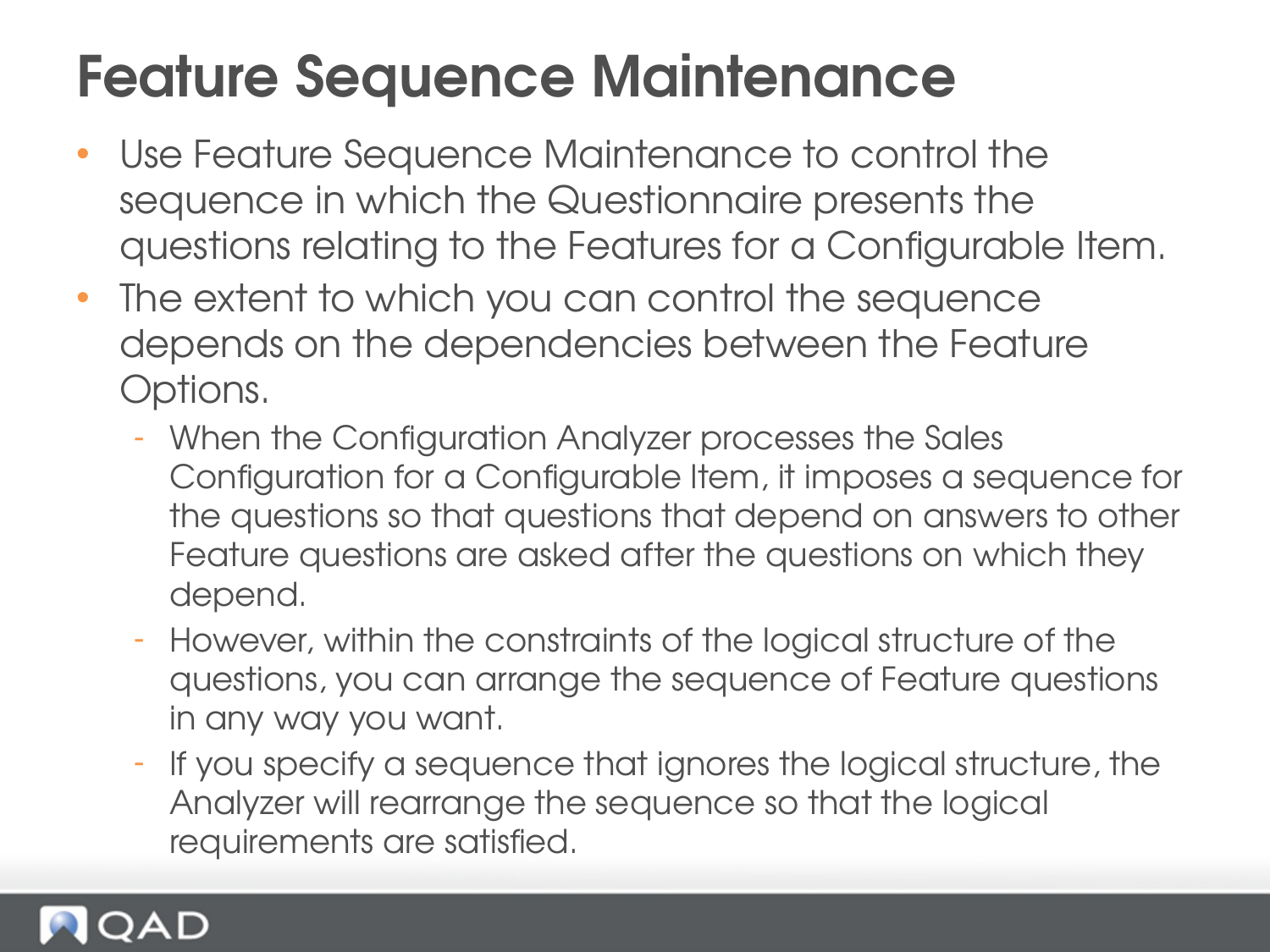

# Feature Sequence Maintenance
Use Feature Sequence Maintenance to control the sequence in which the Questionnaire presents the questions relating to the Features for a Configurable Item.
The extent to which you can control the sequence depends on the dependencies between the Feature Options.
When the Configuration Analyzer processes the Sales Configuration for a Configurable Item, it imposes a sequence for the questions so that questions that depend on answers to other Feature questions are asked after the questions on which they depend.
However, within the constraints of the logical structure of the questions, you can arrange the sequence of Feature questions in any way you want.
If you specify a sequence that ignores the logical structure, the Analyzer will rearrange the sequence so that the logical requirements are satisfied.